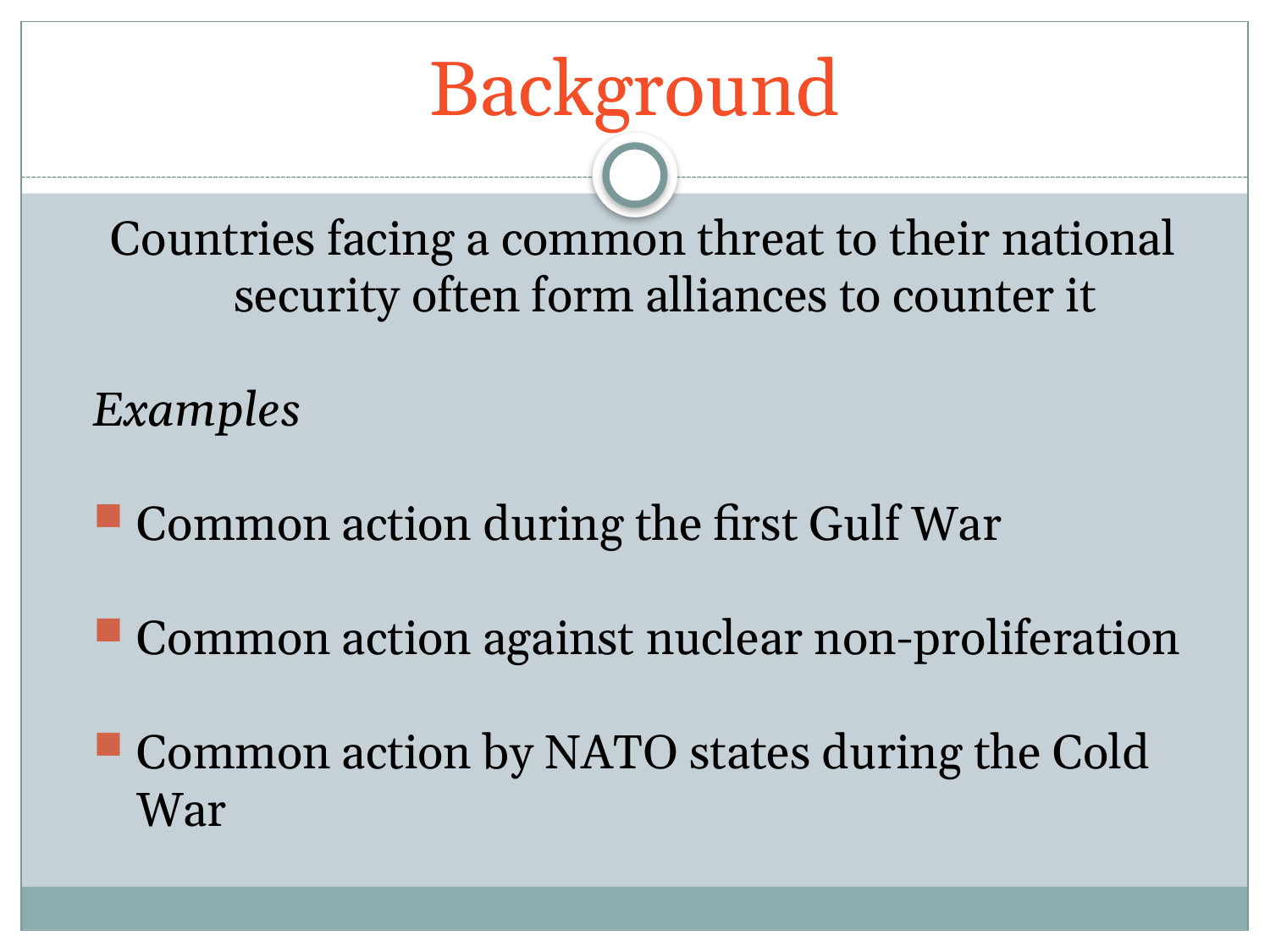

# Background
Countries facing a common threat to their national security often form alliances to counter it

Examples

Common action during the first Gulf War

Common action against nuclear non-proliferation

Common action by NATO states during the Cold War